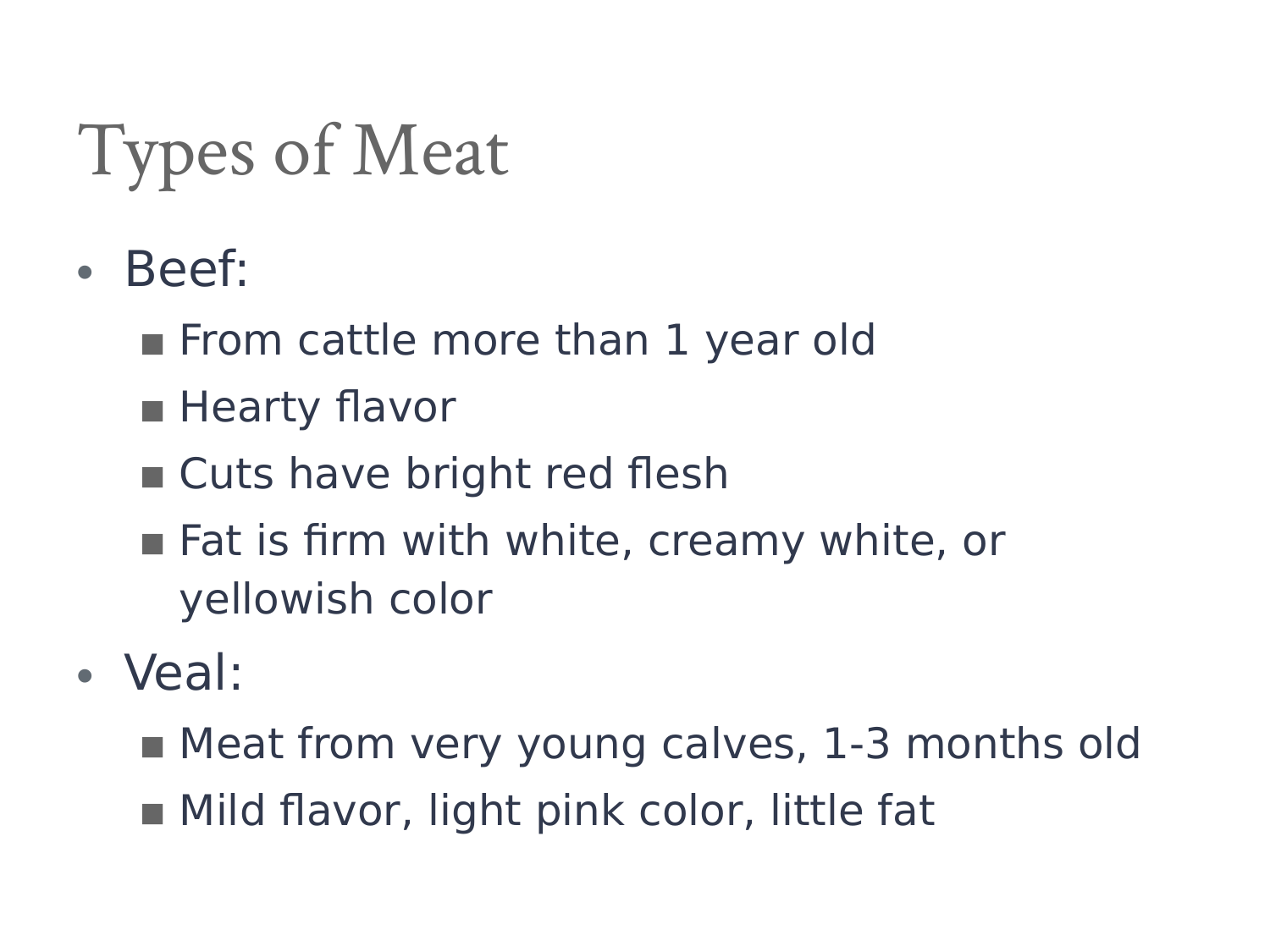

# Types of Meat
Beef:
From cattle more than 1 year old
Hearty flavor
Cuts have bright red flesh
Fat is firm with white, creamy white, or yellowish color
Veal:
Meat from very young calves, 1-3 months old
Mild flavor, light pink color, little fat